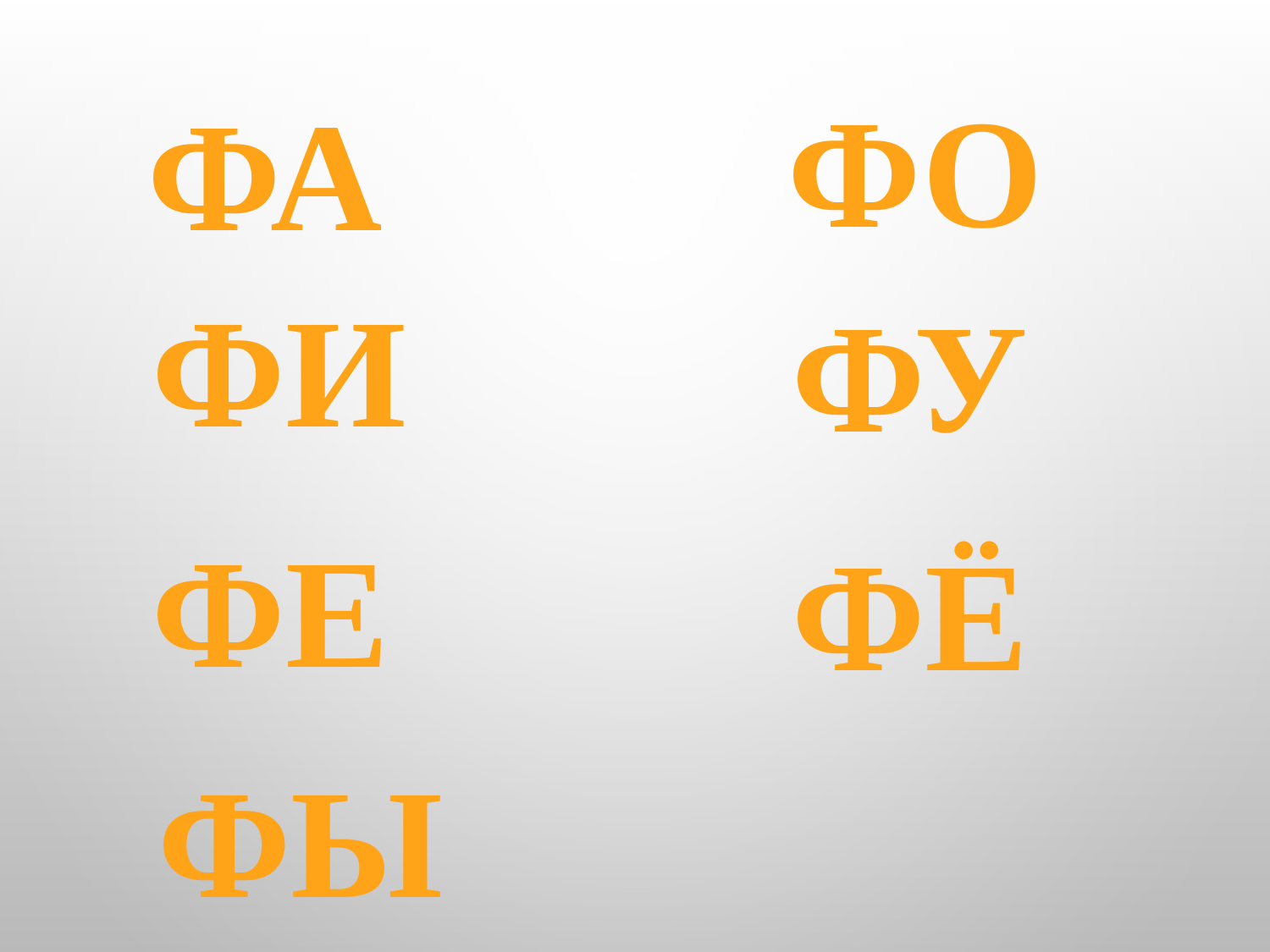

ФО
ФА
ФИ
ФУ
ФЕ
ФЁ
ФЫ